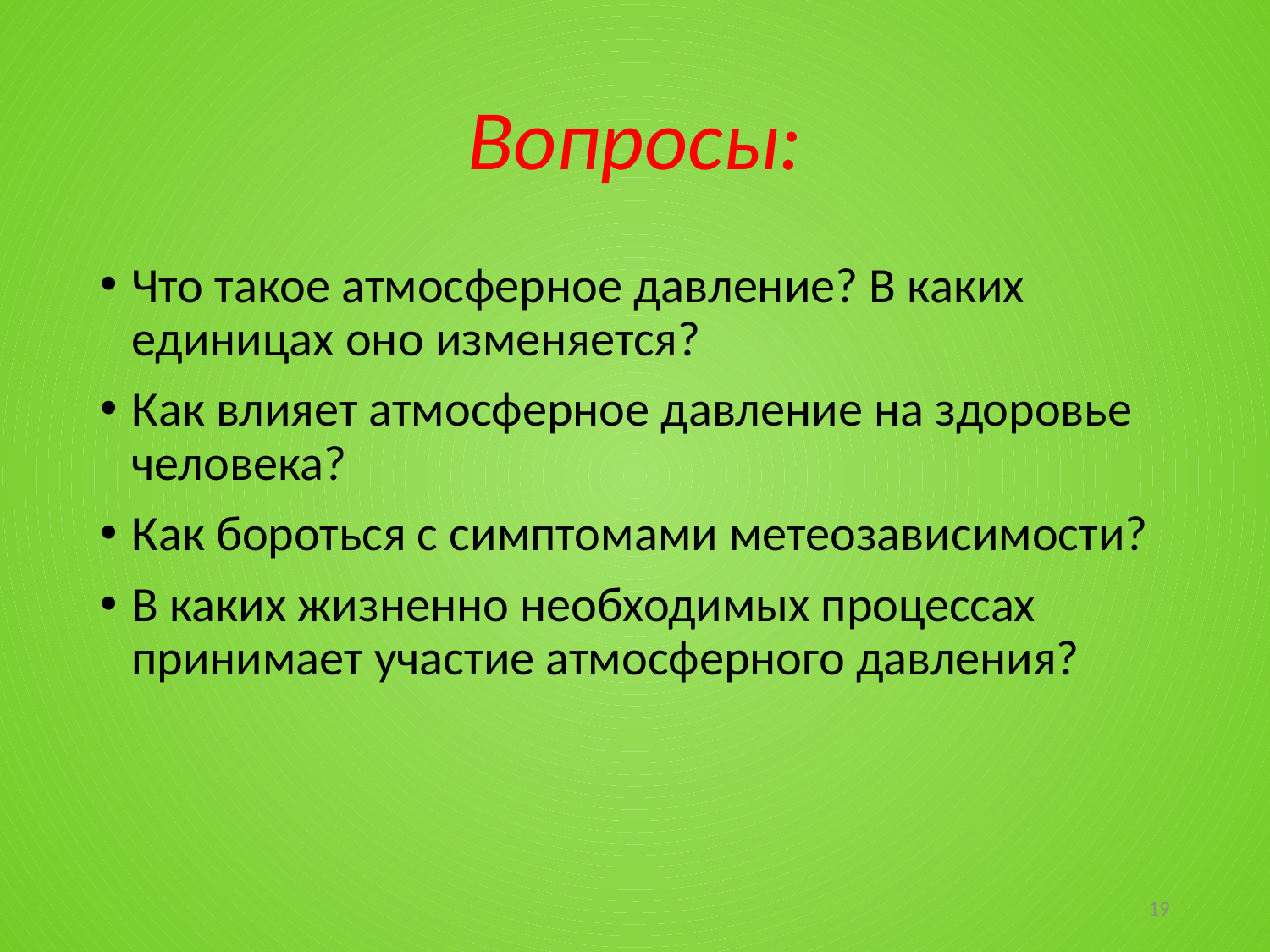

# Вопросы:
Что такое атмосферное давление? В каких единицах оно изменяется?
Как влияет атмосферное давление на здоровье человека?
Как бороться с симптомами метеозависимости?
В каких жизненно необходимых процессах принимает участие атмосферного давления?
19